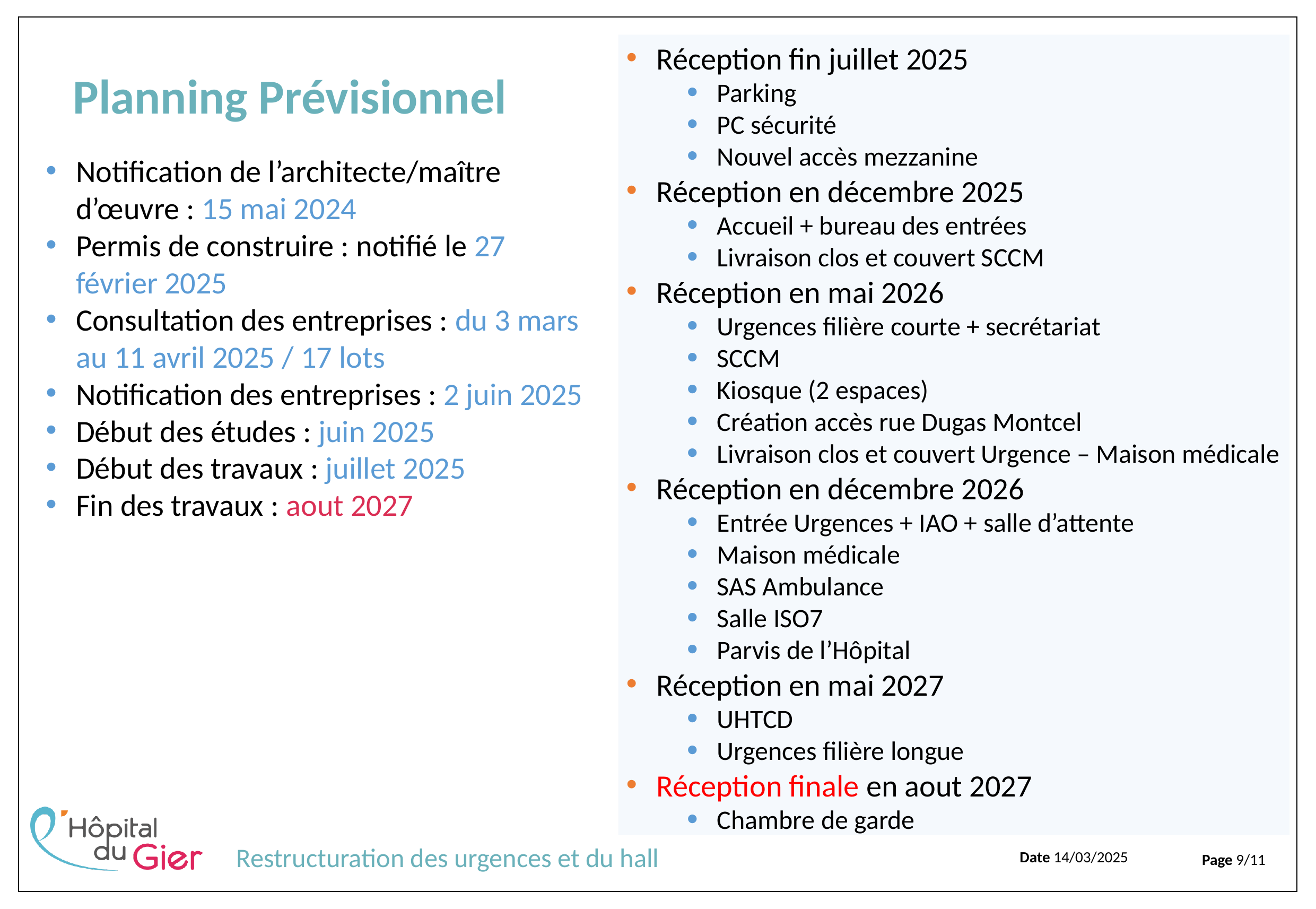

Réception fin juillet 2025
Parking
PC sécurité
Nouvel accès mezzanine
Réception en décembre 2025
Accueil + bureau des entrées
Livraison clos et couvert SCCM
Réception en mai 2026
Urgences filière courte + secrétariat
SCCM
Kiosque (2 espaces)
Création accès rue Dugas Montcel
Livraison clos et couvert Urgence – Maison médicale
Réception en décembre 2026
Entrée Urgences + IAO + salle d’attente
Maison médicale
SAS Ambulance
Salle ISO7
Parvis de l’Hôpital
Réception en mai 2027
UHTCD
Urgences filière longue
Réception finale en aout 2027
Chambre de garde

# Planning Prévisionnel
Notification de l’architecte/maître d’œuvre : 15 mai 2024
Permis de construire : notifié le 27 février 2025
Consultation des entreprises : du 3 mars au 11 avril 2025 / 17 lots
Notification des entreprises : 2 juin 2025
Début des études : juin 2025
Début des travaux : juillet 2025
Fin des travaux : aout 2027

Page 9/11